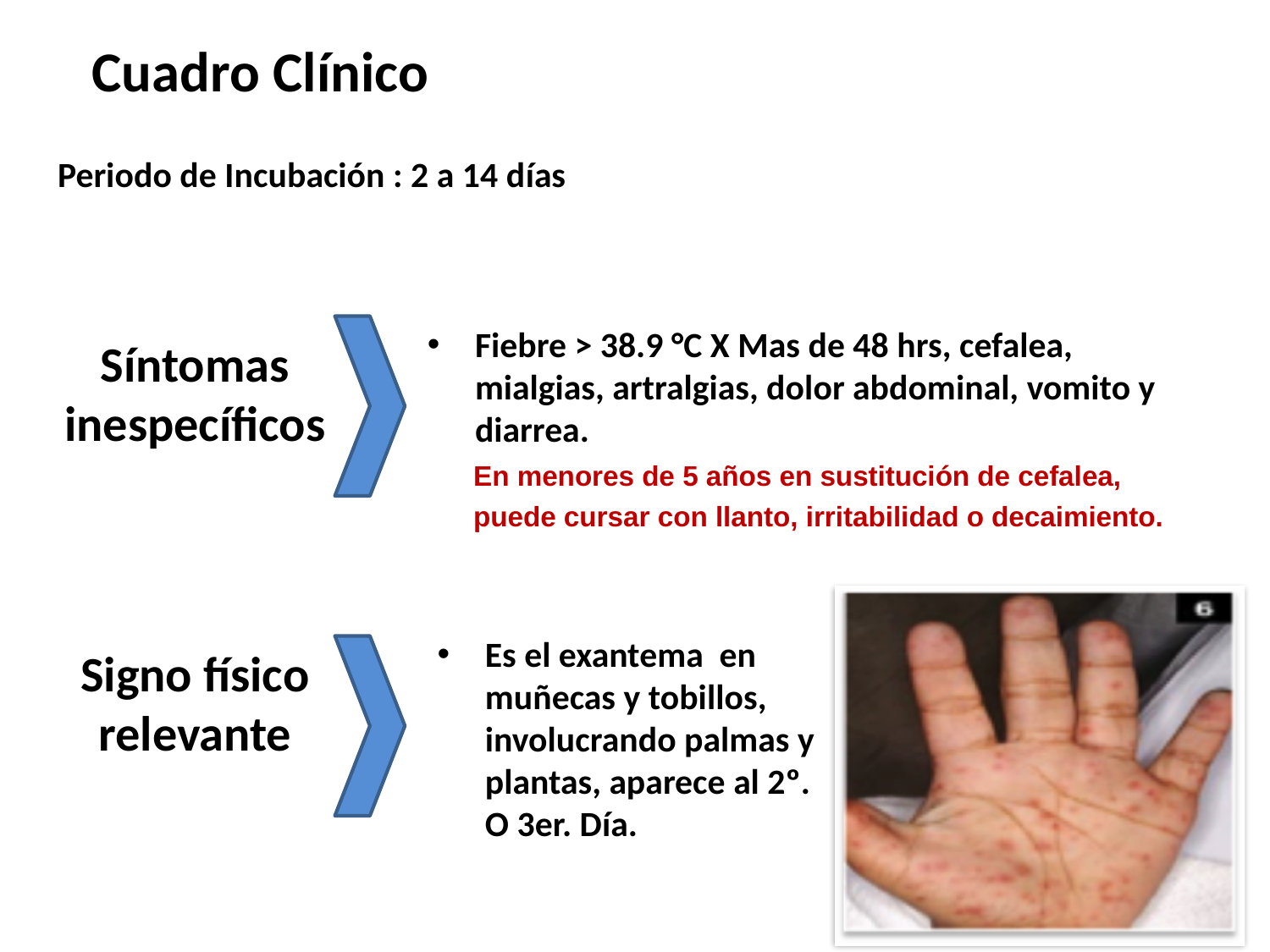

Cuadro Clínico
Periodo de Incubación : 2 a 14 días

Fiebre > 38.9 °C X Mas de 48 hrs, cefalea, mialgias, artralgias, dolor abdominal, vomito y diarrea.
Síntomas inespecíficos
En menores de 5 años en sustitución de cefalea,
puede cursar con llanto, irritabilidad o decaimiento.

Es el exantema  en muñecas y tobillos, involucrando palmas y plantas, aparece al 2º. O 3er. Día.
Signo físico relevante